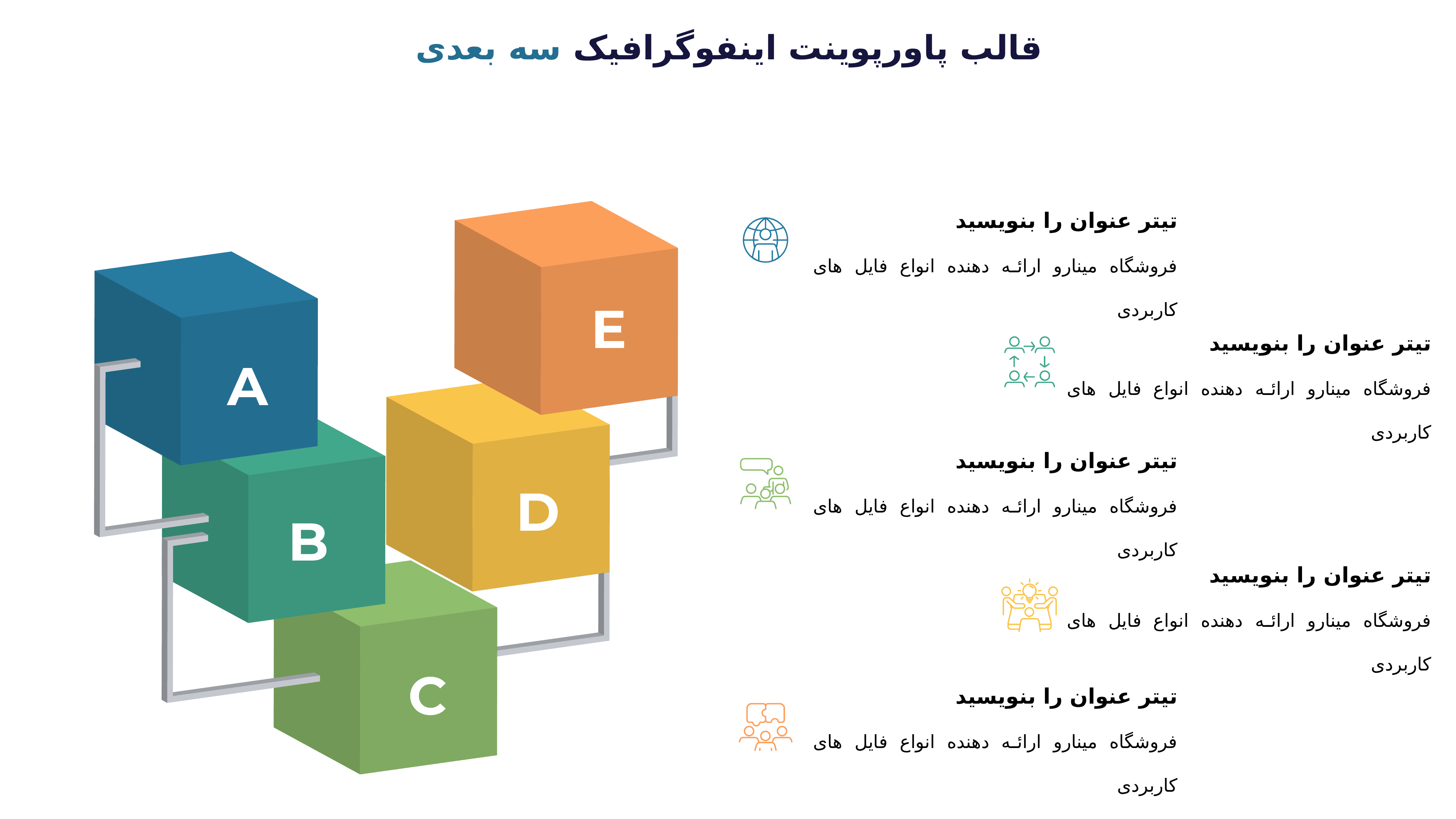

قالب پاورپوینت اینفوگرافیک سه بعدی
تیتر عنوان را بنویسید
فروشگاه مینارو ارائه دهنده انواع فایل های کاربردی

E
تیتر عنوان را بنویسید
فروشگاه مینارو ارائه دهنده انواع فایل های کاربردی

A

تیتر عنوان را بنویسید
فروشگاه مینارو ارائه دهنده انواع فایل های کاربردی

D

B

تیتر عنوان را بنویسید
فروشگاه مینارو ارائه دهنده انواع فایل های کاربردی

تیتر عنوان را بنویسید
فروشگاه مینارو ارائه دهنده انواع فایل های کاربردی
C